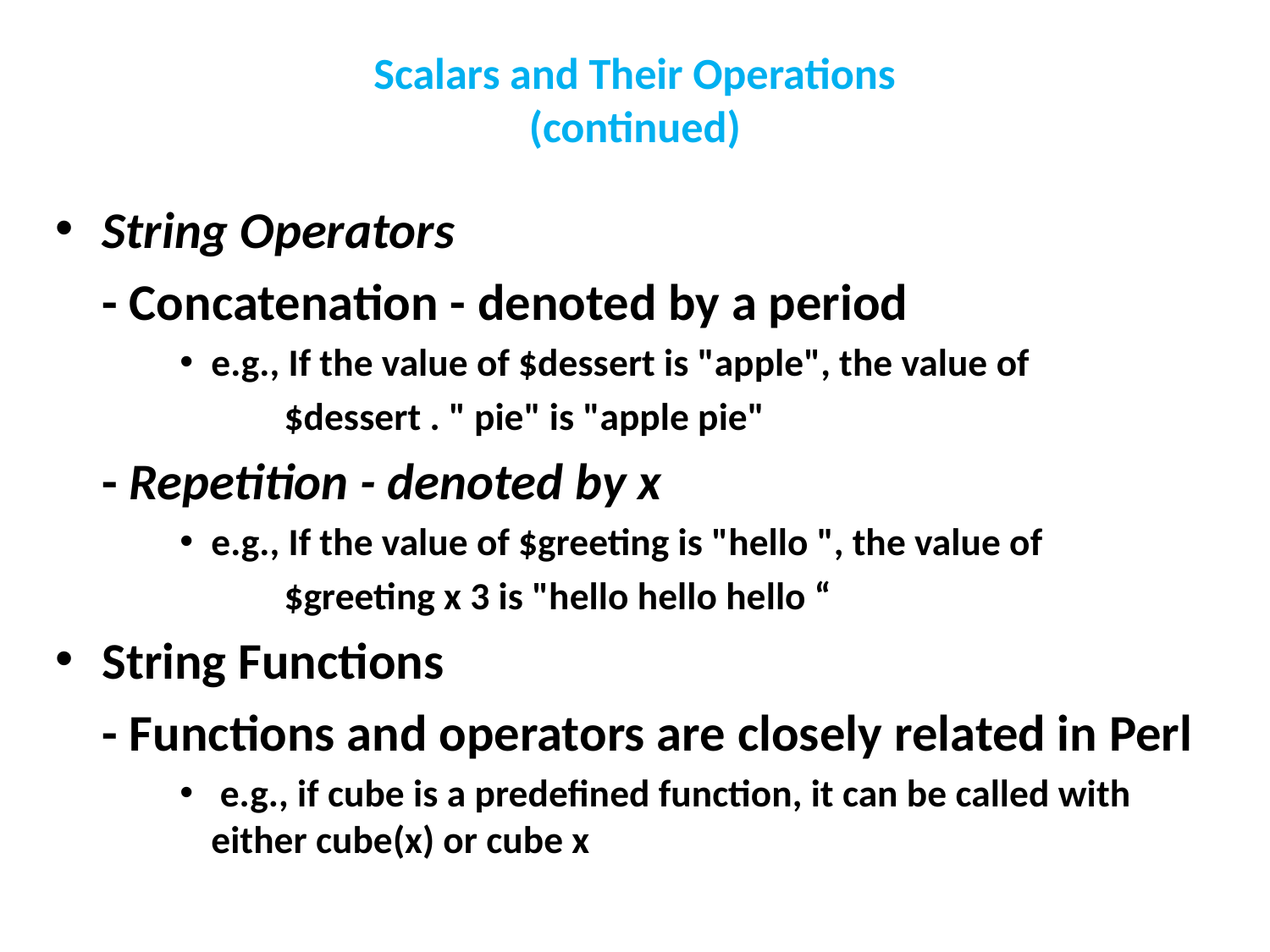

# Scalars and Their Operations (continued)
String Operators
	- Concatenation - denoted by a period
e.g., If the value of $dessert is "apple", the value of
            $dessert . " pie" is "apple pie"
	- Repetition - denoted by x
e.g., If the value of $greeting is "hello ", the value of
            $greeting x 3 is "hello hello hello “
String Functions
	- Functions and operators are closely related in Perl
 e.g., if cube is a predefined function, it can be called with either cube(x) or cube x